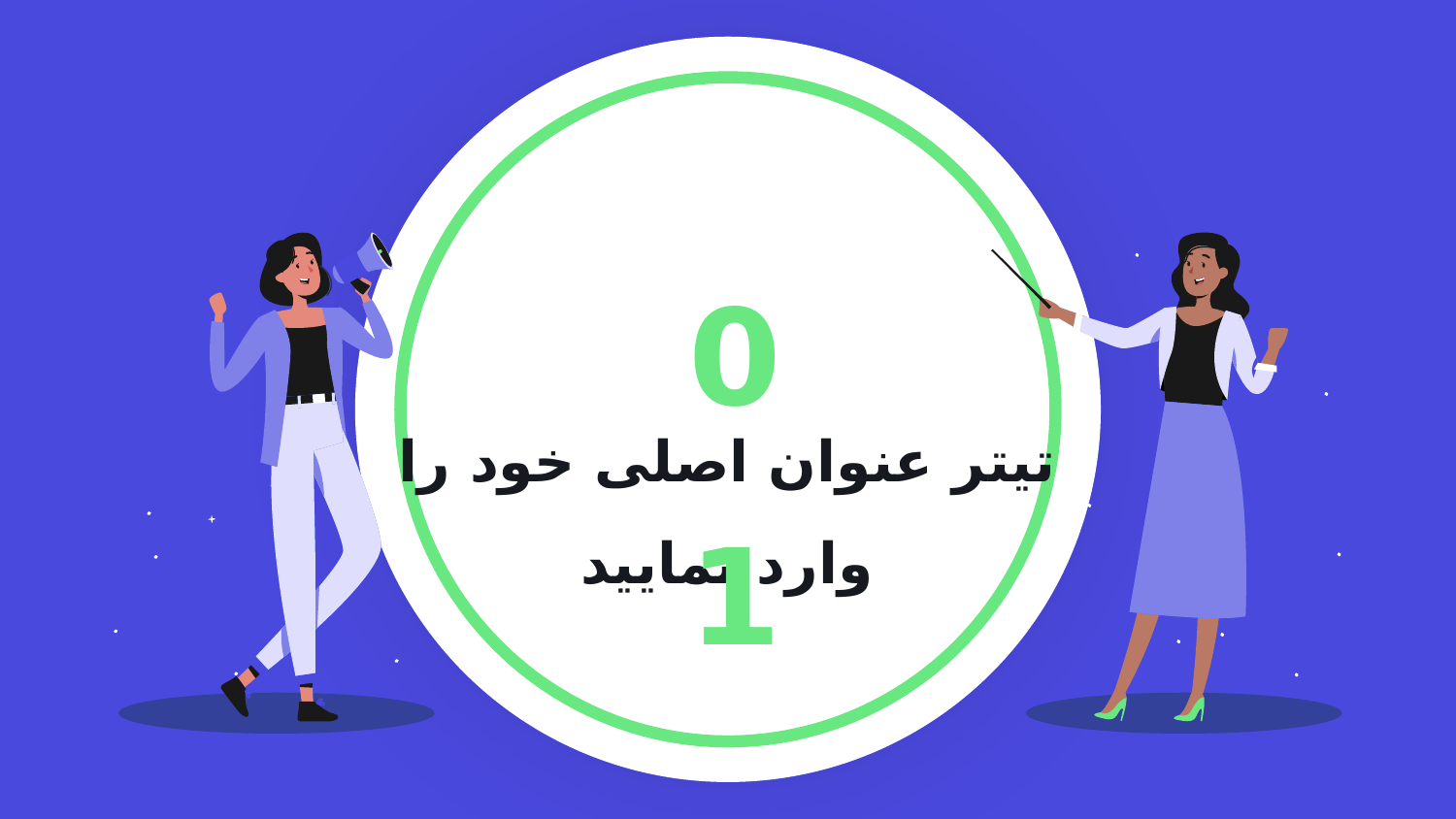

01

تیتر عنوان اصلی خود را
وارد نمایید